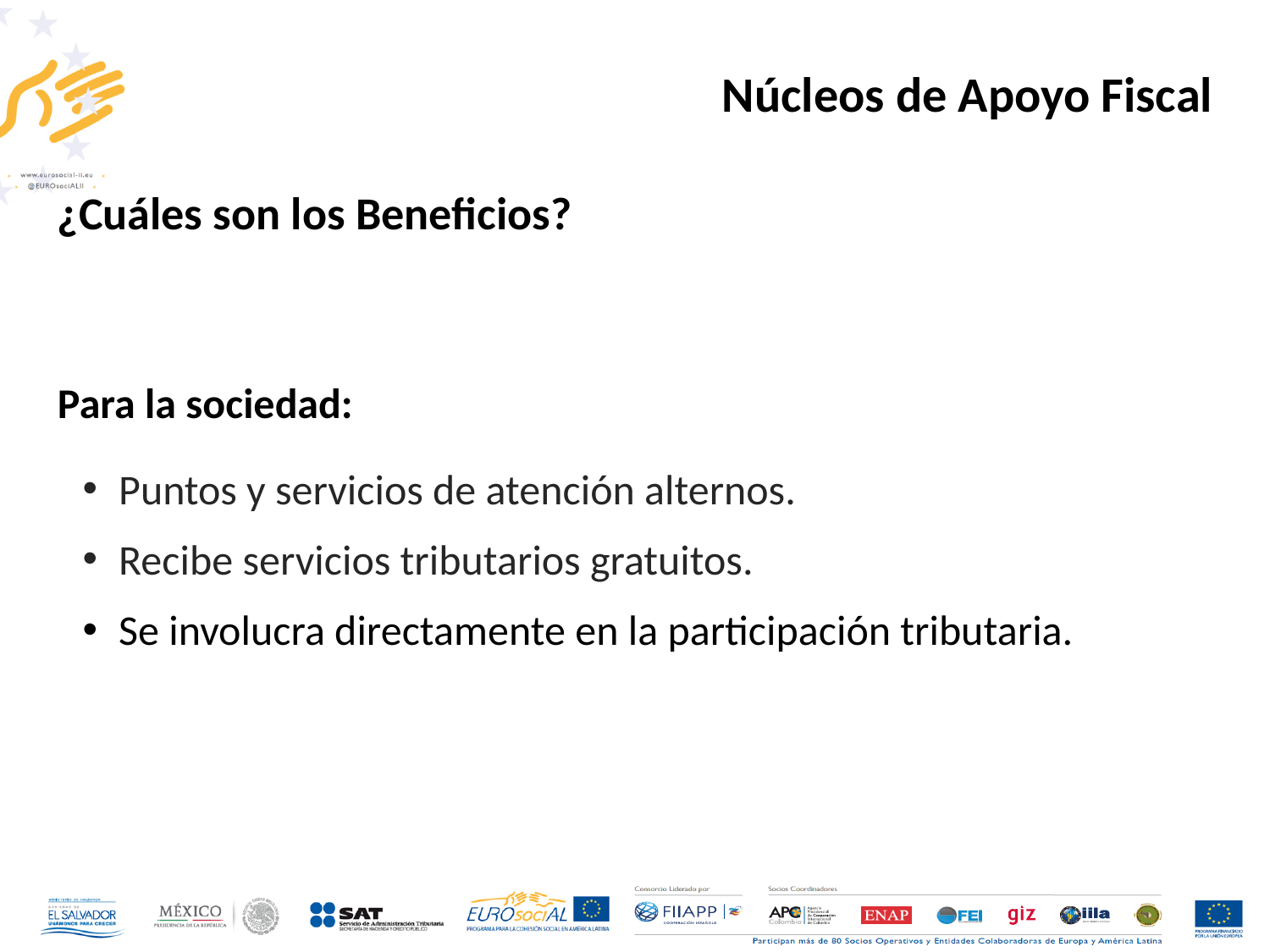

Núcleos de Apoyo Fiscal
¿Cuáles son los Beneficios?
Para la sociedad:

Puntos y servicios de atención alternos.

Recibe servicios tributarios gratuitos.

Se involucra directamente en la participación tributaria.